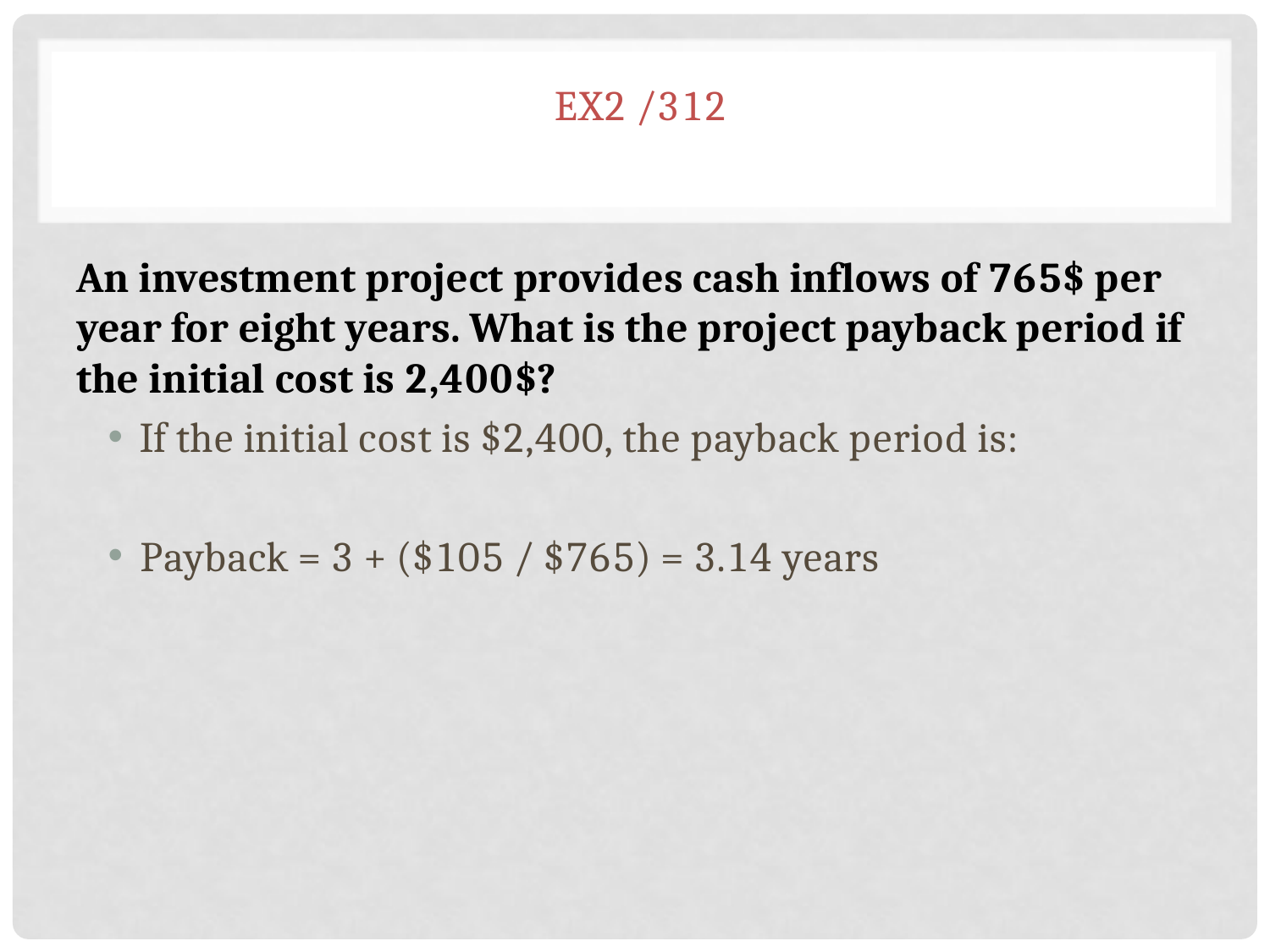

# EX2 /312
An investment project provides cash inflows of 765$ per year for eight years. What is the project payback period if the initial cost is 2,400$?
If the initial cost is $2,400, the payback period is:

Payback = 3 + ($105 / $765) = 3.14 years